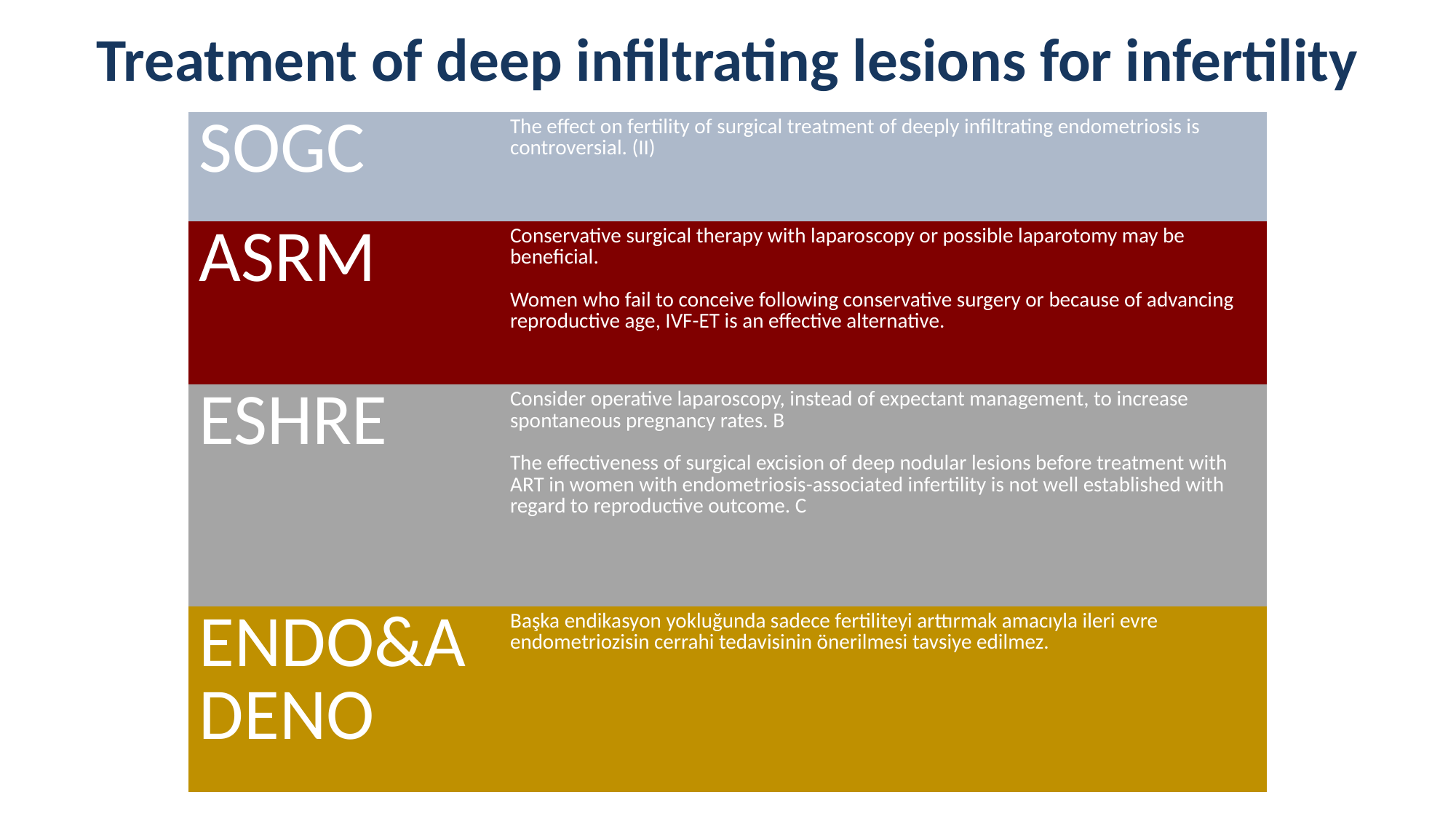

Treatment of deep infiltrating lesions for infertility
| SOGC | The effect on fertility of surgical treatment of deeply infiltrating endometriosis is controversial. (II) |
| --- | --- |
| ASRM | Conservative surgical therapy with laparoscopy or possible laparotomy may be beneficial. Women who fail to conceive following conservative surgery or because of advancing reproductive age, IVF-ET is an effective alternative. |
| ESHRE | Consider operative laparoscopy, instead of expectant management, to increase spontaneous pregnancy rates. B The effectiveness of surgical excision of deep nodular lesions before treatment with ART in women with endometriosis-associated infertility is not well established with regard to reproductive outcome. C |
| ENDO&ADENO | Başka endikasyon yokluğunda sadece fertiliteyi arttırmak amacıyla ileri evre endometriozisin cerrahi tedavisinin önerilmesi tavsiye edilmez. |